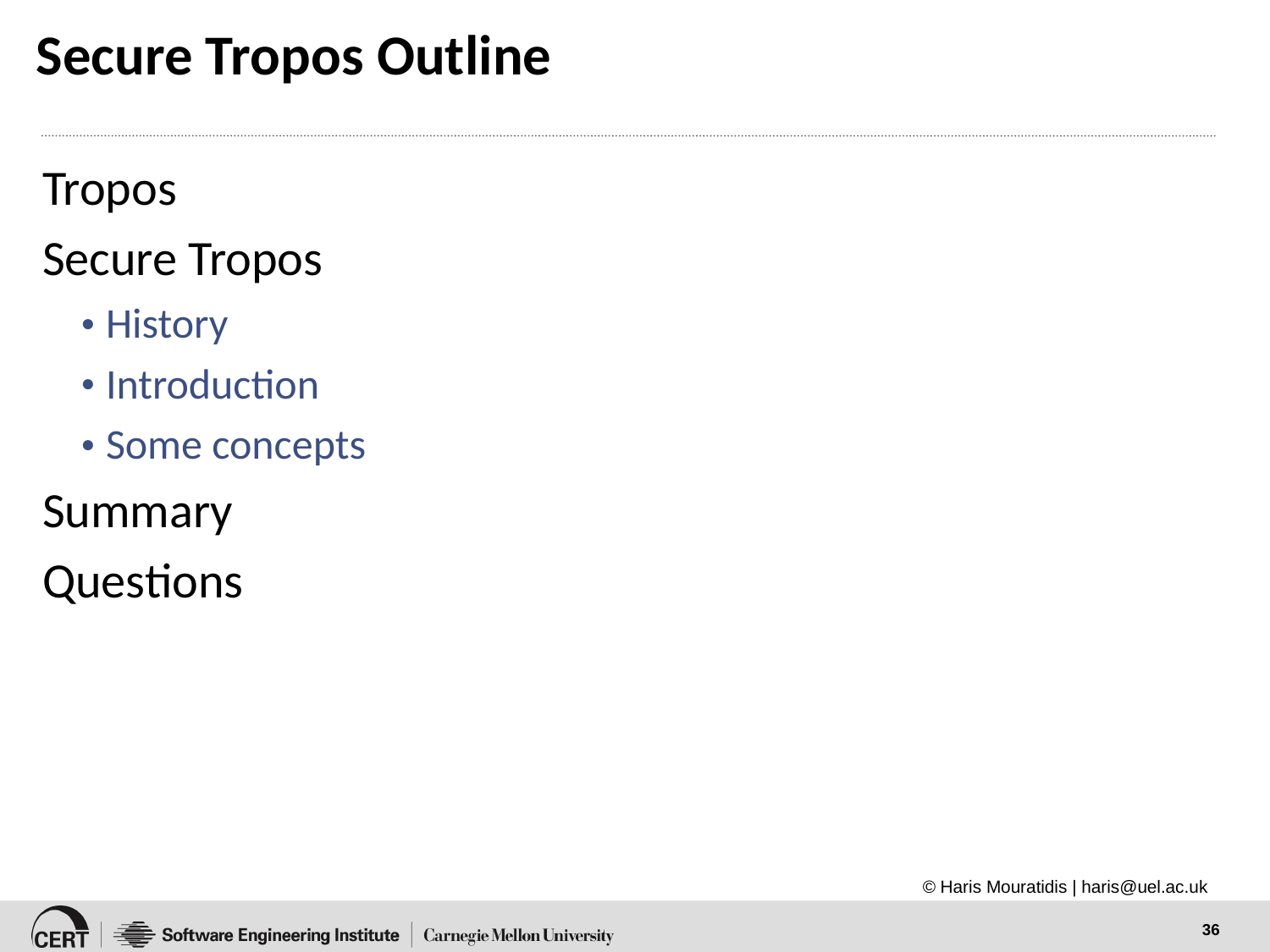

# Secure Tropos Outline
Tropos
Secure Tropos
History
Introduction
Some concepts
Summary
Questions
© Haris Mouratidis | haris@uel.ac.uk